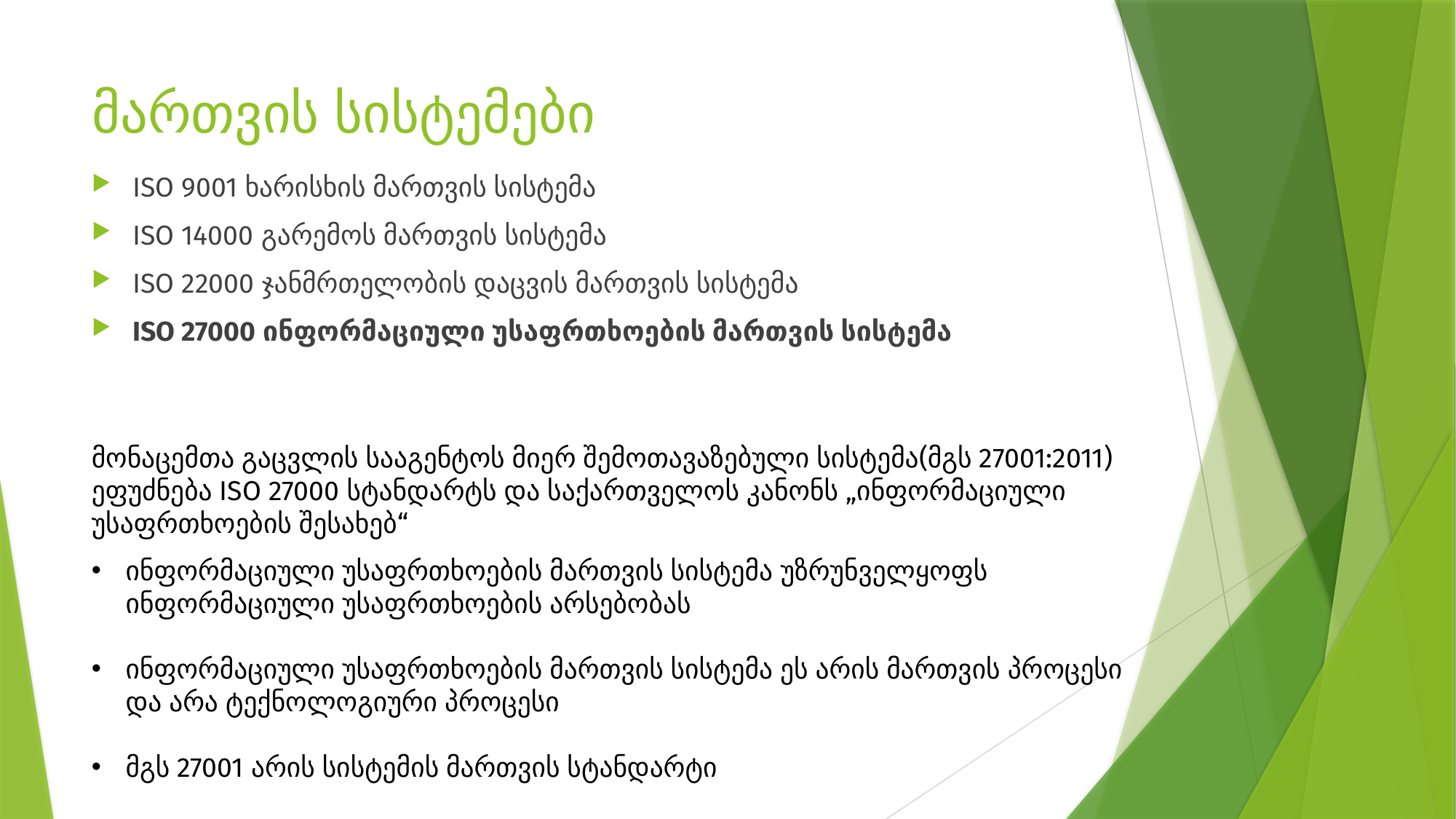

# მართვის სისტემები
ISO 9001 ხარისხის მართვის სისტემა
ISO 14000 გარემოს მართვის სისტემა
ISO 22000 ჯანმრთელობის დაცვის მართვის სისტემა
ISO 27000 ინფორმაციული უსაფრთხოების მართვის სისტემა
მონაცემთა გაცვლის სააგენტოს მიერ შემოთავაზებული სისტემა(მგს 27001:2011) ეფუძნება ISO 27000 სტანდარტს და საქართველოს კანონს „ინფორმაციული უსაფრთხოების შესახებ“
ინფორმაციული უსაფრთხოების მართვის სისტემა უზრუნველყოფს ინფორმაციული უსაფრთხოების არსებობას

ინფორმაციული უსაფრთხოების მართვის სისტემა ეს არის მართვის პროცესი და არა ტექნოლოგიური პროცესი

მგს 27001 არის სისტემის მართვის სტანდარტი